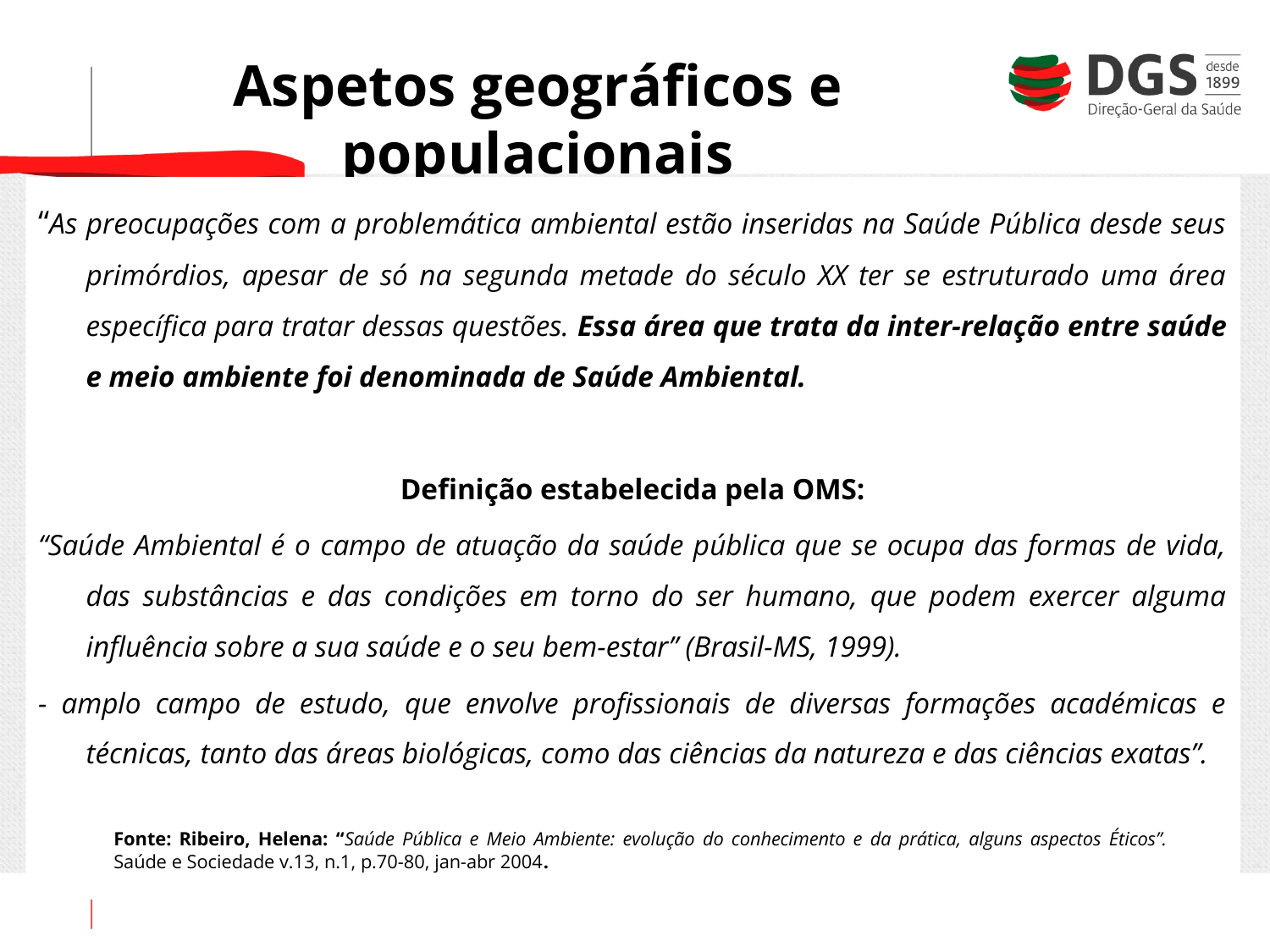

# Aspetos geográficos e populacionais
“As preocupações com a problemática ambiental estão inseridas na Saúde Pública desde seus primórdios, apesar de só na segunda metade do século XX ter se estruturado uma área específica para tratar dessas questões. Essa área que trata da inter-relação entre saúde e meio ambiente foi denominada de Saúde Ambiental.

Definição estabelecida pela OMS:
“Saúde Ambiental é o campo de atuação da saúde pública que se ocupa das formas de vida, das substâncias e das condições em torno do ser humano, que podem exercer alguma influência sobre a sua saúde e o seu bem-estar” (Brasil-MS, 1999).
- amplo campo de estudo, que envolve profissionais de diversas formações académicas e técnicas, tanto das áreas biológicas, como das ciências da natureza e das ciências exatas”.
Fonte: Ribeiro, Helena: “Saúde Pública e Meio Ambiente: evolução do conhecimento e da prática, alguns aspectos Éticos”. Saúde e Sociedade v.13, n.1, p.70-80, jan-abr 2004.